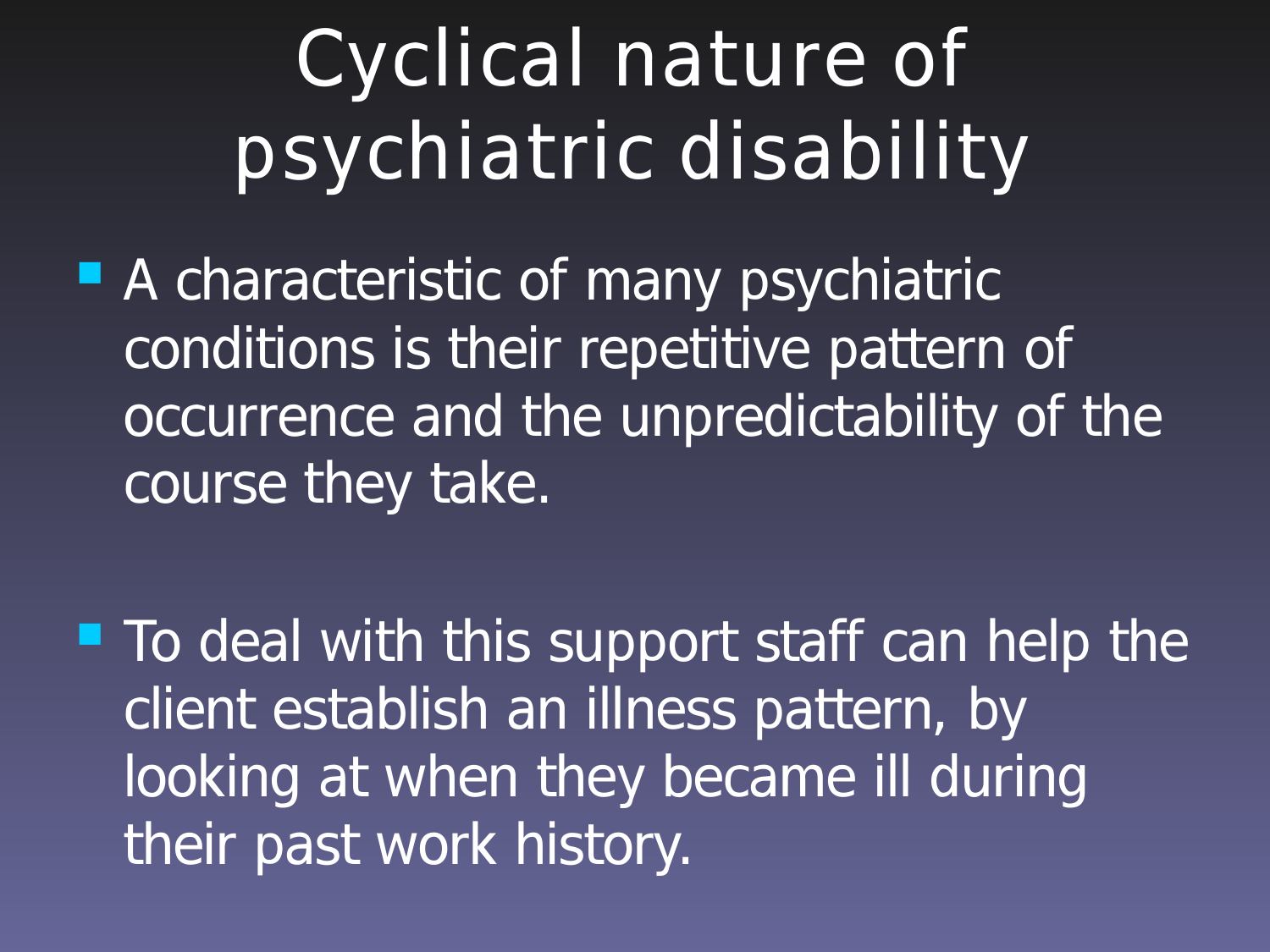

# Cyclical nature of psychiatric disability

A characteristic of many psychiatric conditions is their repetitive pattern of occurrence and the unpredictability of the course they take.

To deal with this support staff can help the client establish an illness pattern, by looking at when they became ill during their past work history.